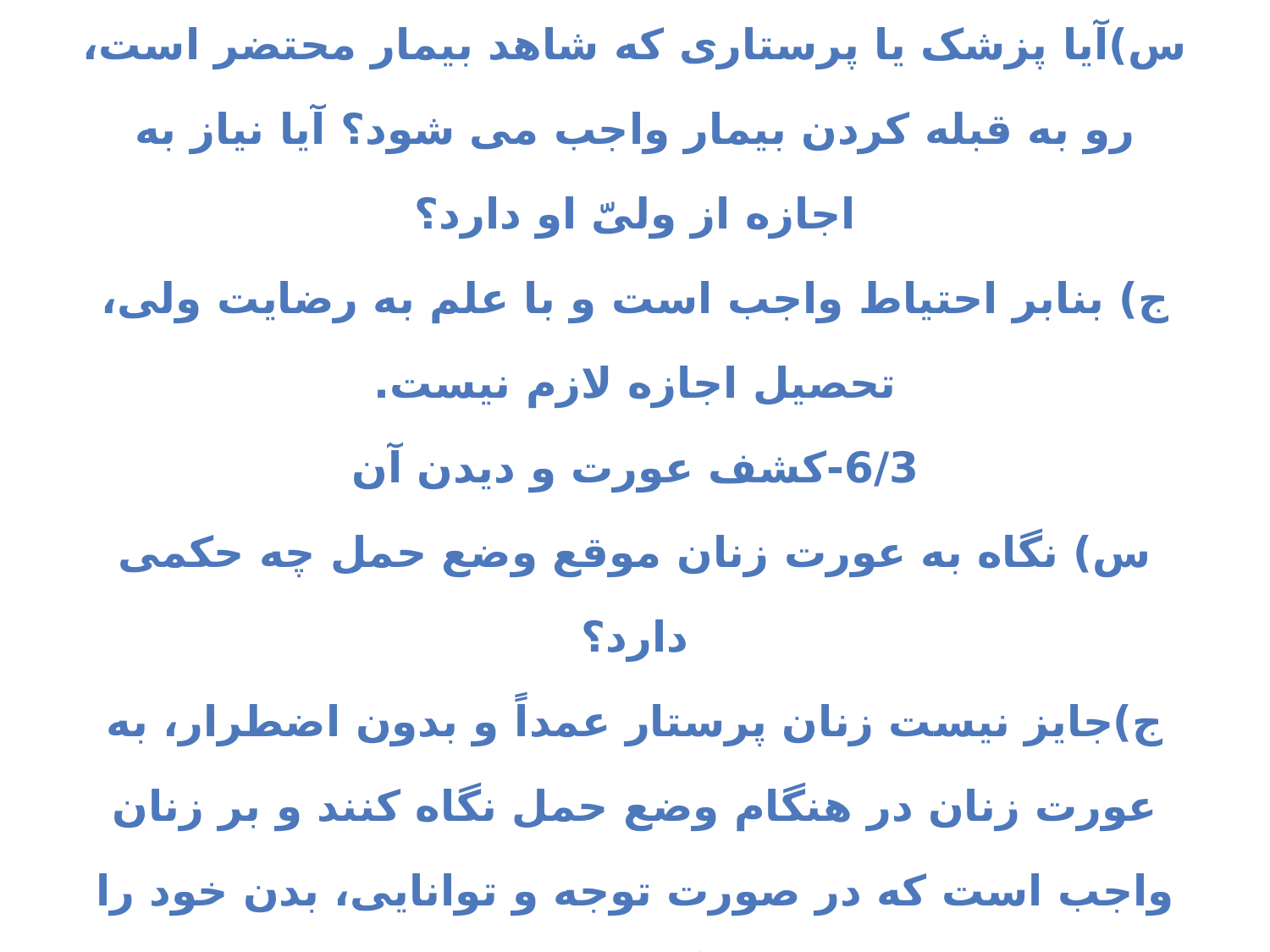

6/2-وجوب رو به قبله کردن بیمار محتضر
س)آیا پزشک یا پرستاری که شاهد بیمار محتضر است، رو به قبله کردن بیمار واجب می شود؟ آیا نیاز به اجازه از ولیّ او دارد؟
ج) بنابر احتیاط واجب است و با علم به رضایت ولی، تحصیل اجازه لازم نیست.
6/3-کشف عورت و دیدن آن
س) نگاه به عورت زنان موقع وضع حمل چه حکمی دارد؟
ج)جایز نیست زنان پرستار عمداً و بدون اضطرار، به عورت زنان در هنگام وضع حمل نگاه کنند و بر زنان واجب است که در صورت توجه و توانایی، بدن خود را بپوشانند و یا از کس دیگری بخواهند این کار را انجام دهد.